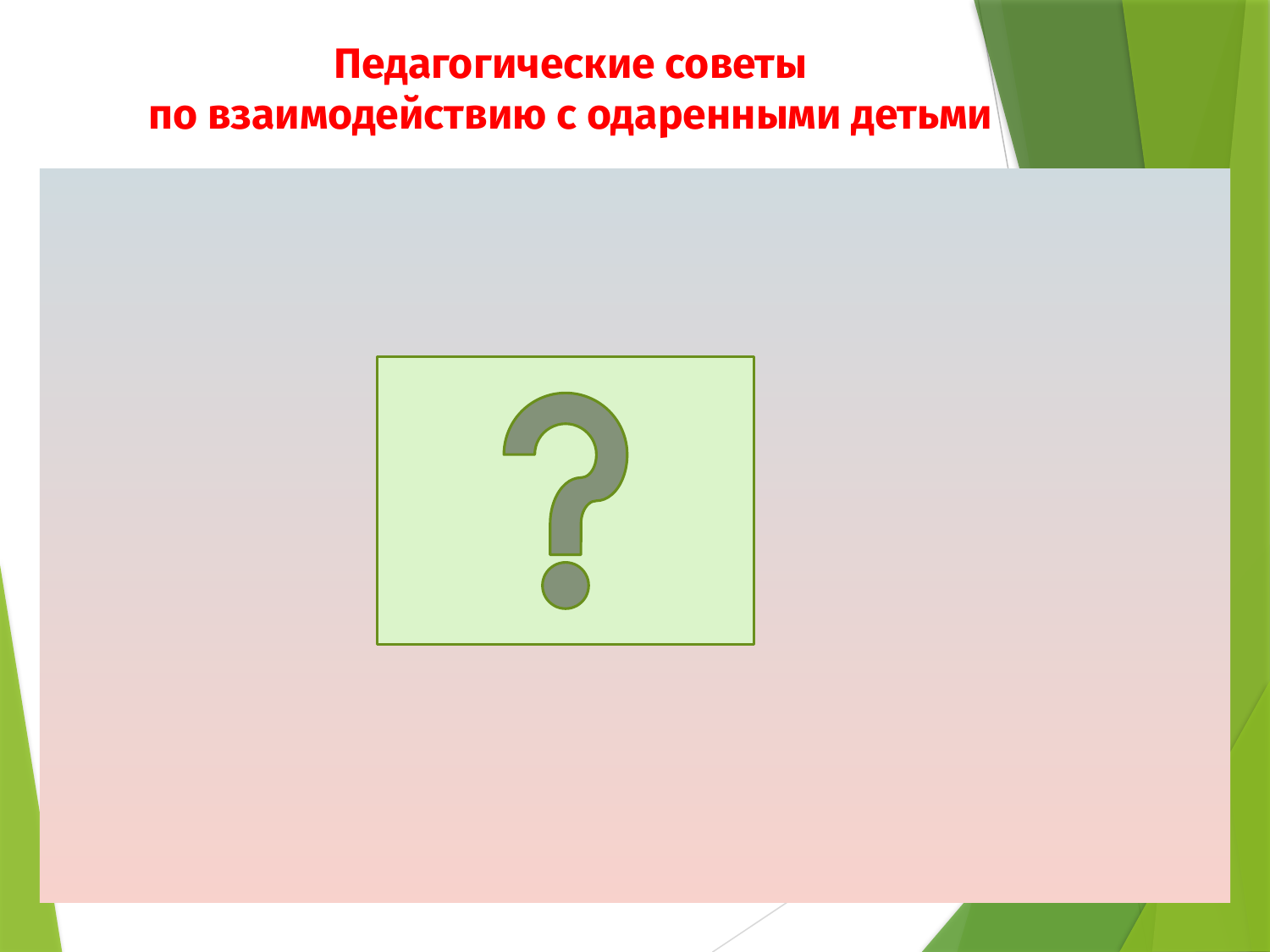

Педагогические советы
по взаимодействию с одаренными детьми